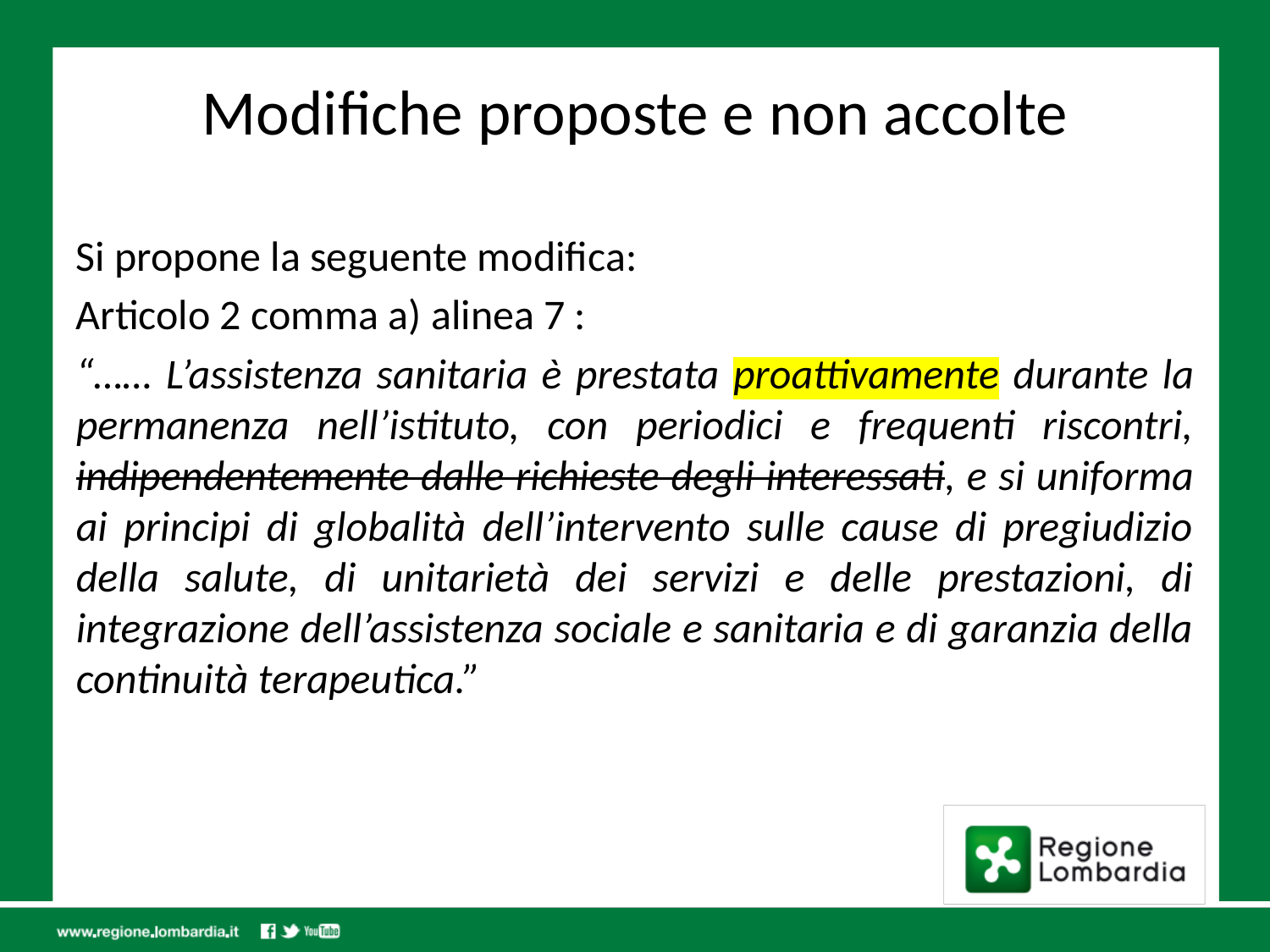

# Modifiche proposte e non accolte
Si propone la seguente modifica:
Articolo 2 comma a) alinea 7 :
“…… L’assistenza sanitaria è prestata proattivamente durante la permanenza nell’istituto, con periodici e frequenti riscontri, indipendentemente dalle richieste degli interessati, e si uniforma ai principi di globalità dell’intervento sulle cause di pregiudizio della salute, di unitarietà dei servizi e delle prestazioni, di integrazione dell’assistenza sociale e sanitaria e di garanzia della continuità terapeutica.”